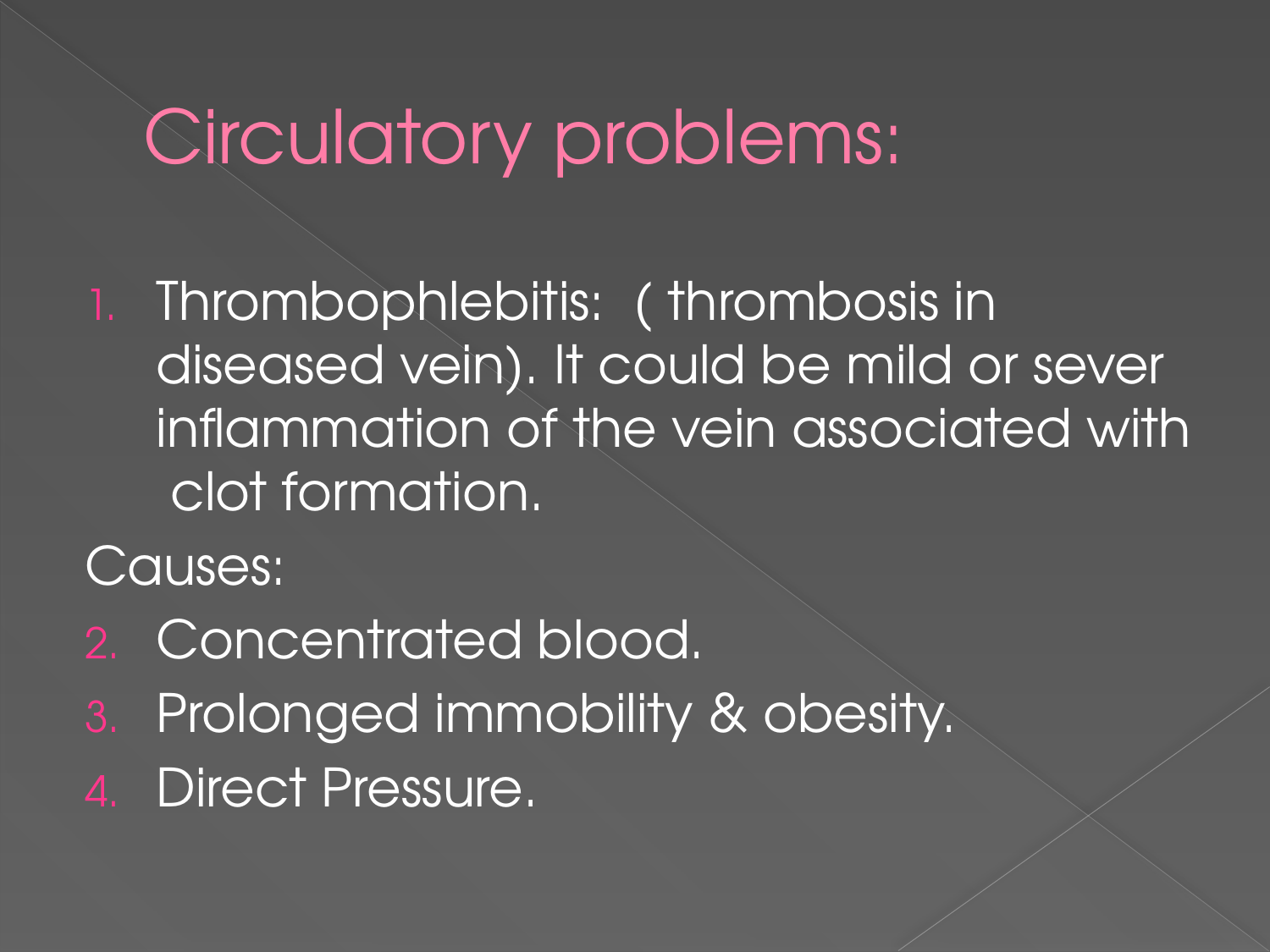

# Circulatory problems:
Thrombophlebitis:  ( thrombosis in diseased vein). It could be mild or sever inflammation of the vein associated with  clot formation.
Causes:
Concentrated blood.
Prolonged immobility & obesity.
Direct Pressure.